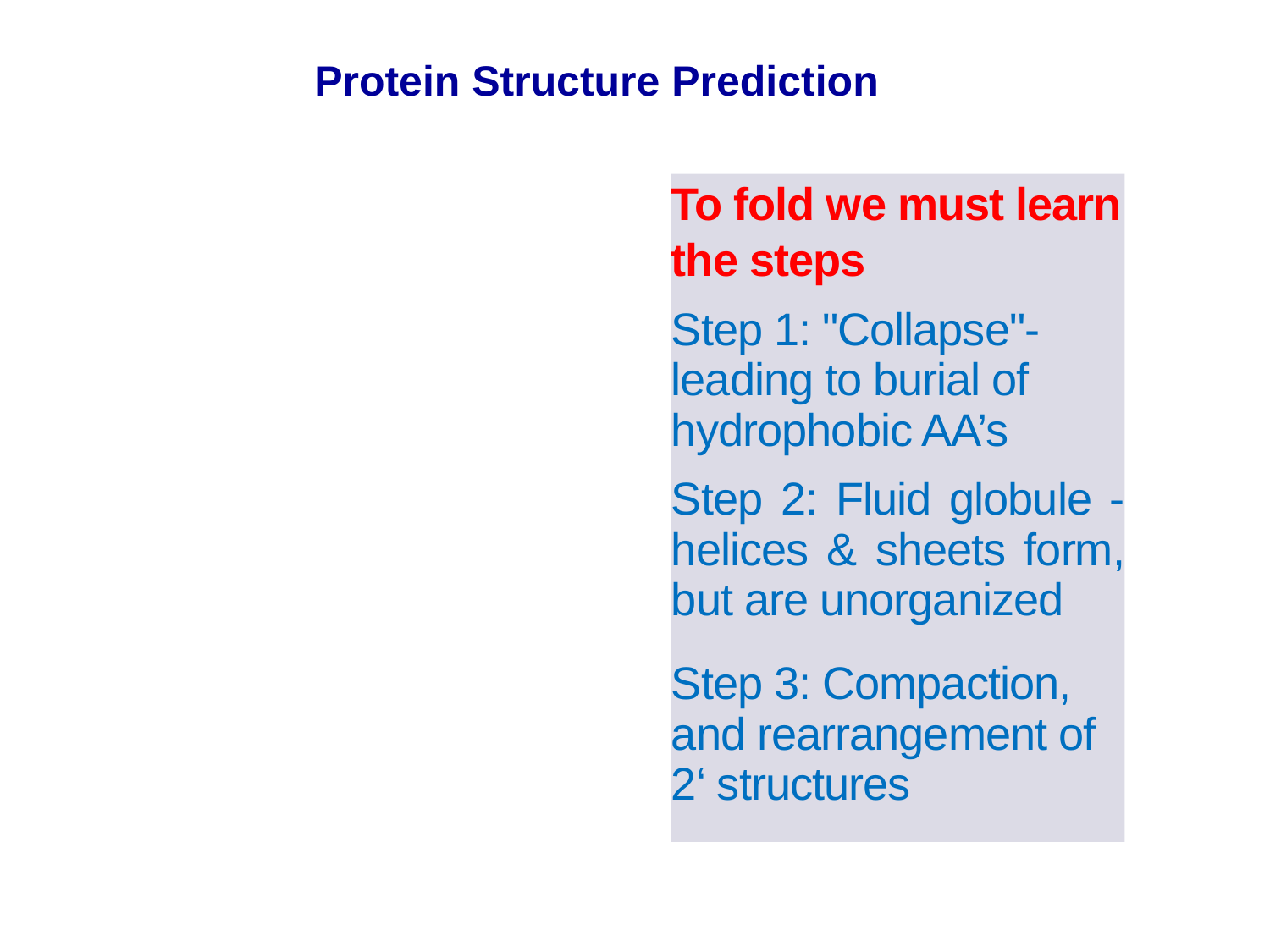

Protein Structure Prediction
To fold we must learn the steps
Step 1: "Collapse"-leading to burial of hydrophobic AA’s
Step 2: Fluid globule -helices & sheets form, but are unorganized
Step 3: Compaction, and rearrangement of 2‘ structures